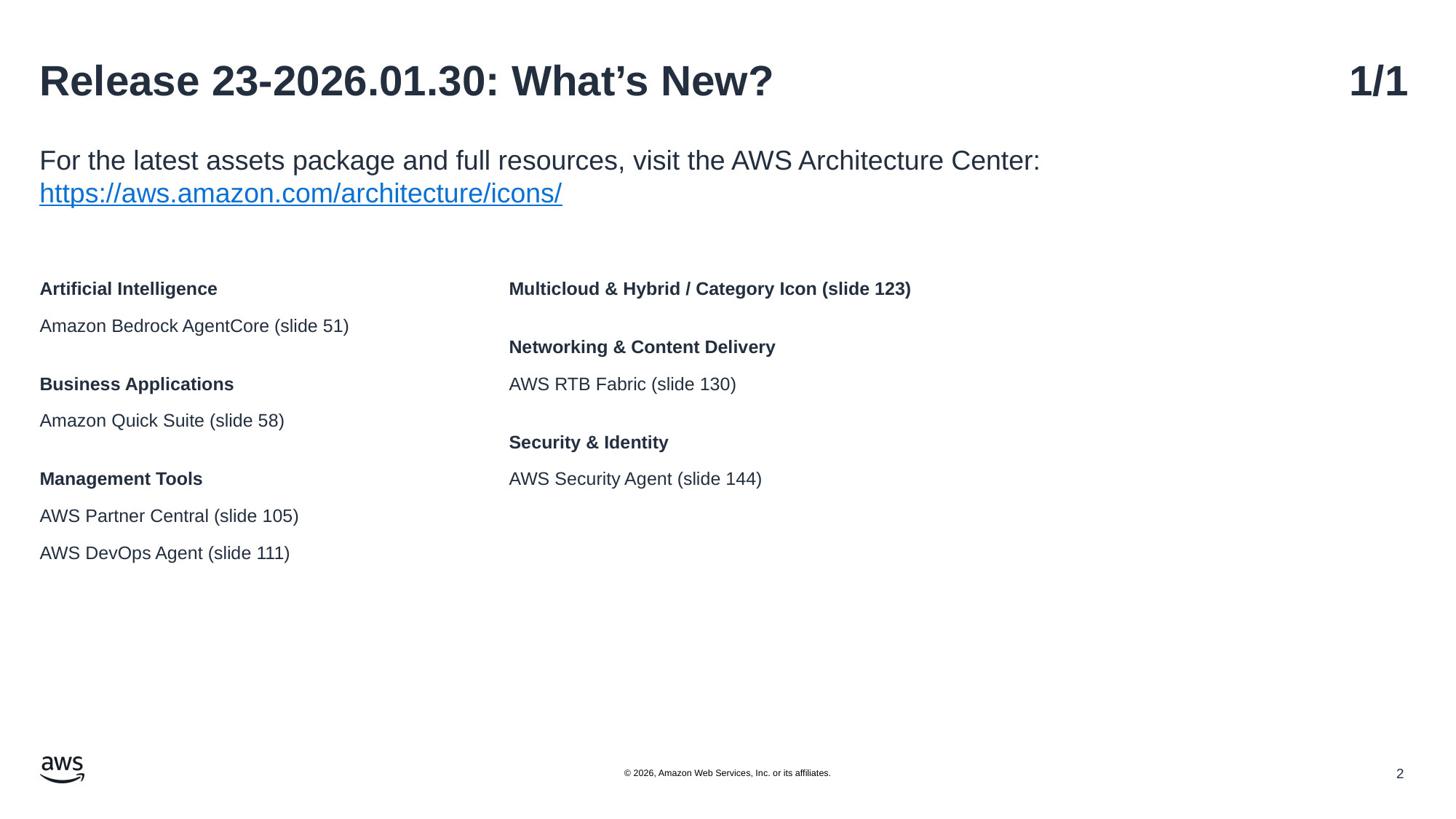

# Release 23-2026.01.30: What’s New?	1/1
For the latest assets package and full resources, visit the AWS Architecture Center: https://aws.amazon.com/architecture/icons/
Artificial Intelligence
Amazon Bedrock AgentCore (slide 51)
Business Applications
Amazon Quick Suite (slide 58)
Management Tools
AWS Partner Central (slide 105)
AWS DevOps Agent (slide 111)

Multicloud & Hybrid / Category Icon (slide 123)
Networking & Content Delivery
AWS RTB Fabric (slide 130)
Security & Identity
AWS Security Agent (slide 144)

© 2026, Amazon Web Services, Inc. or its affiliates.
2